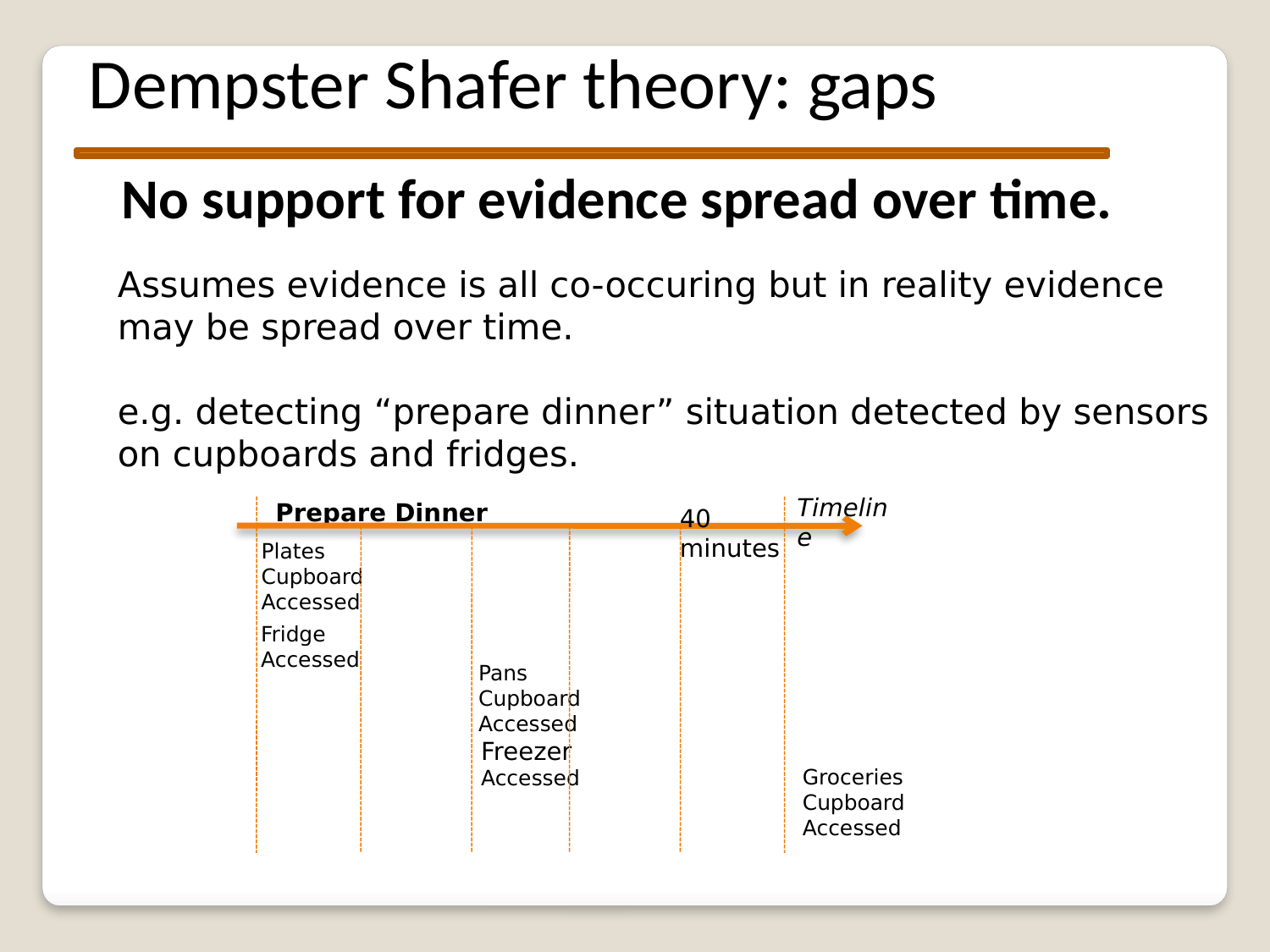

Dempster Shafer theory: gaps

No support for evidence spread over time.
Assumes evidence is all co-occuring but in reality evidence
may be spread over time.

e.g. detecting “prepare dinner” situation detected by sensors on cupboards and fridges.

Timeline
Prepare Dinner
40 minutes
Plates
Cupboard
Accessed
Fridge
Accessed

Pans
Cupboard
Accessed

Freezer
Accessed

Groceries
Cupboard
Accessed